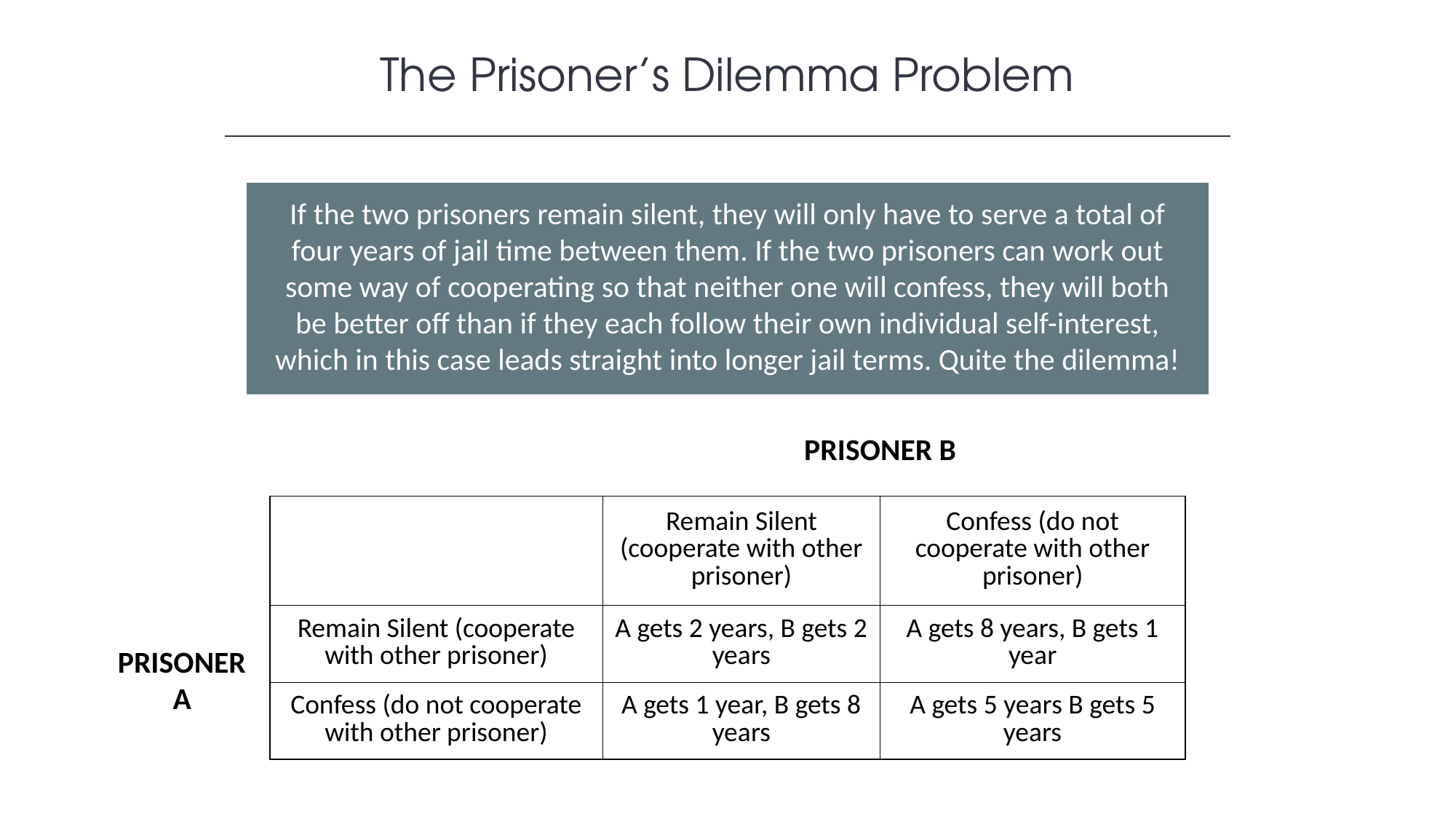

The Prisoner’s Dilemma Problem

If the two prisoners remain silent, they will only have to serve a total of four years of jail time between them. If the two prisoners can work out some way of cooperating so that neither one will confess, they will both be better off than if they each follow their own individual self-interest, which in this case leads straight into longer jail terms. Quite the dilemma!
PRISONER B
|  | Remain Silent (cooperate with other prisoner) | Confess (do not cooperate with other prisoner) |
| --- | --- | --- |
| Remain Silent (cooperate with other prisoner) | A gets 2 years, B gets 2 years | A gets 8 years, B gets 1 year |
| Confess (do not cooperate with other prisoner) | A gets 1 year, B gets 8 years | A gets 5 years B gets 5 years |
PRISONER A